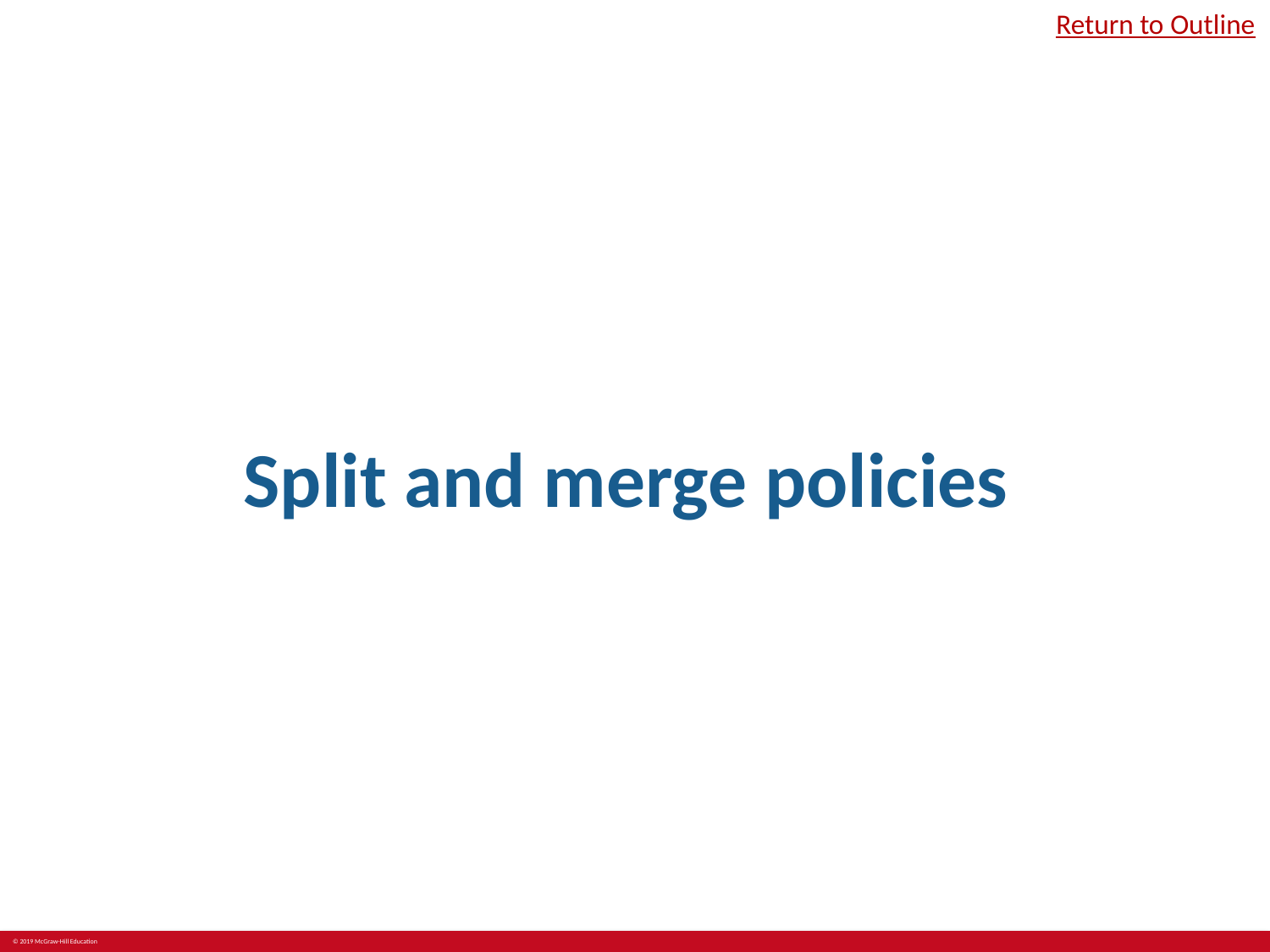

Return to Outline
# Split and merge policies